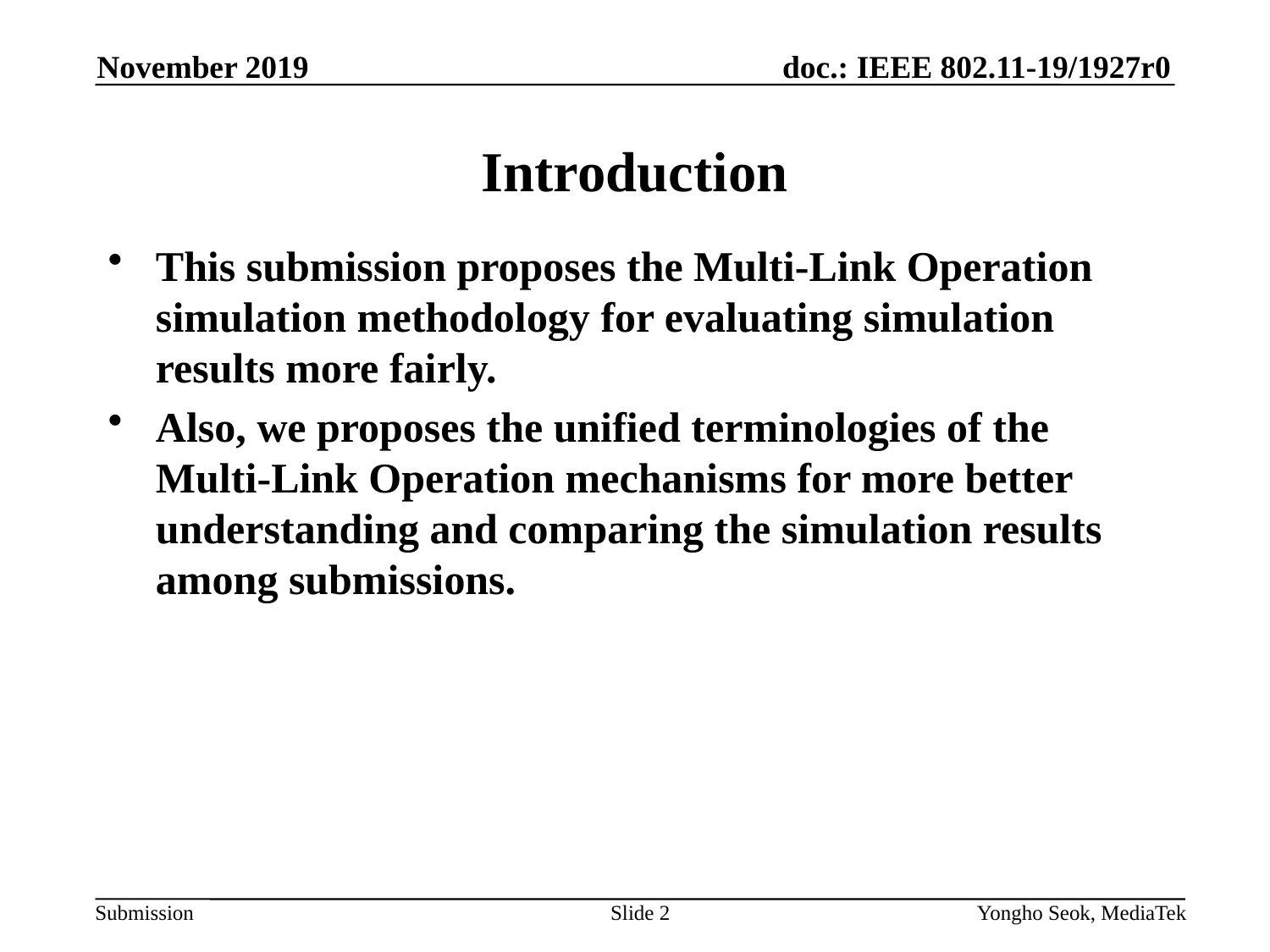

November 2019
# Introduction
This submission proposes the Multi-Link Operation simulation methodology for evaluating simulation results more fairly.
Also, we proposes the unified terminologies of the Multi-Link Operation mechanisms for more better understanding and comparing the simulation results among submissions.
Slide 2
Yongho Seok, MediaTek